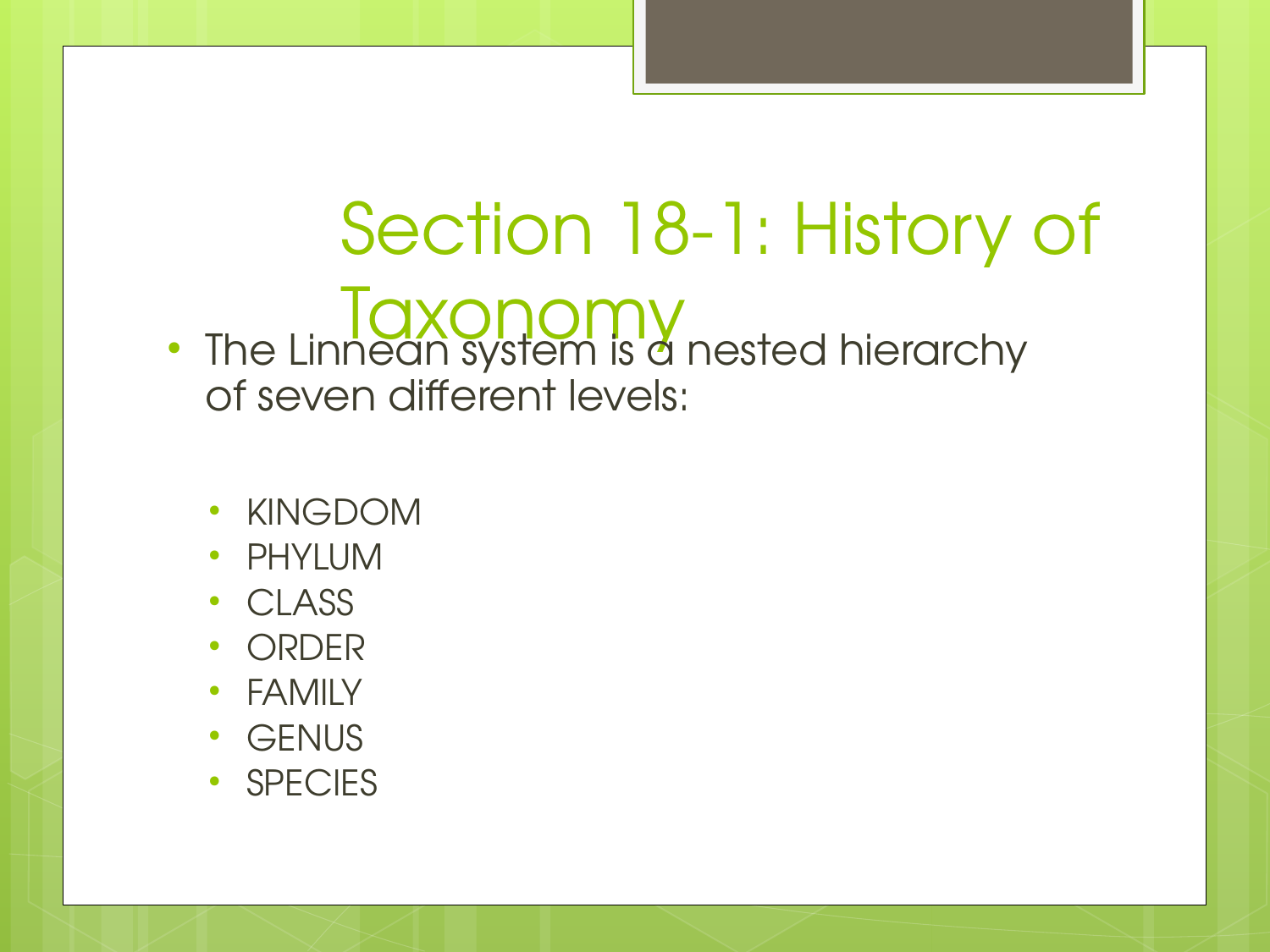

# Section 18-1: History of Taxonomy
The Linnean system is a nested hierarchy of seven different levels:

KINGDOM
PHYLUM
CLASS
ORDER
FAMILY
GENUS
SPECIES